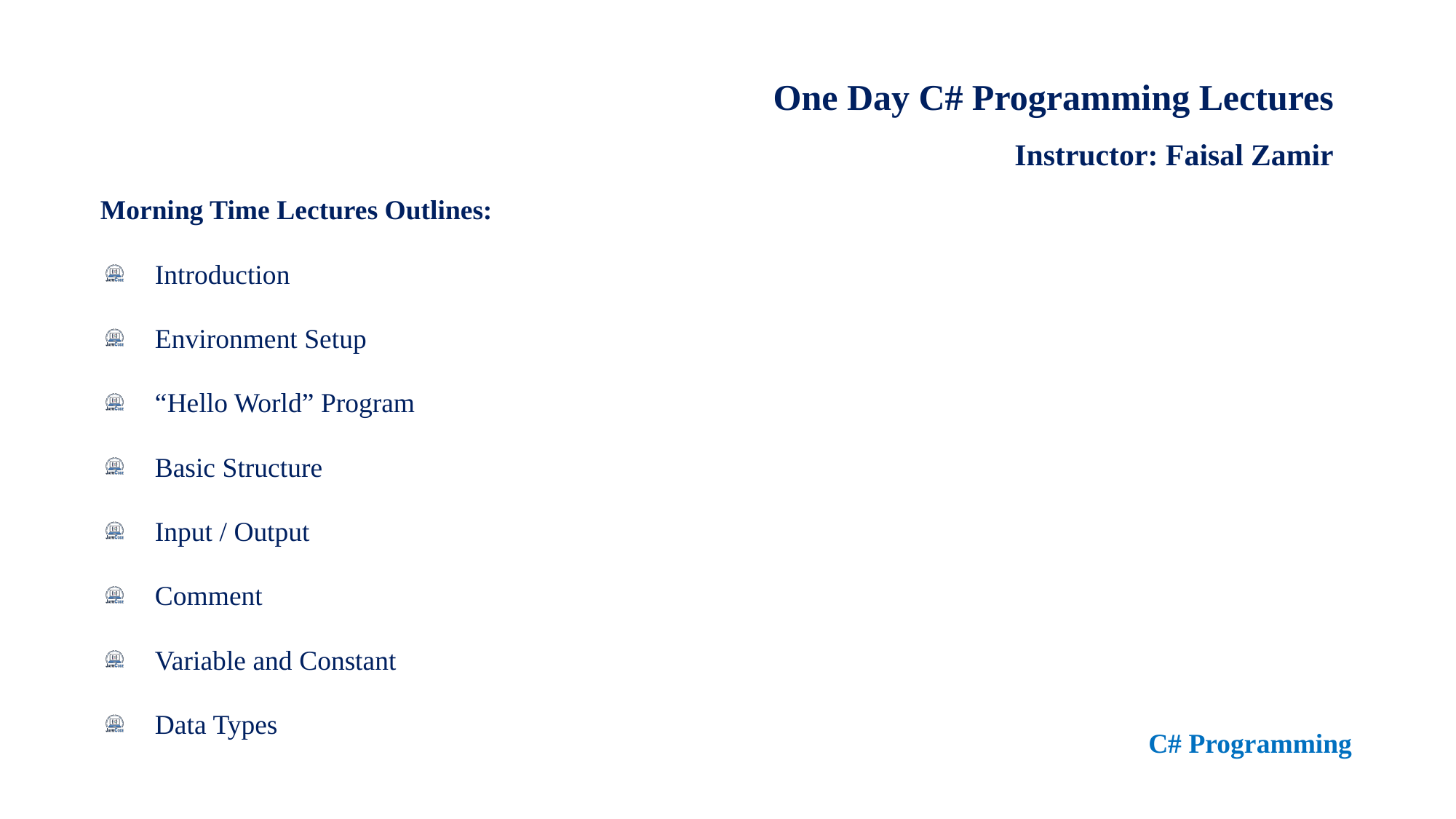

One Day C# Programming Lectures
Instructor: Faisal Zamir
Morning Time Lectures Outlines:
Introduction
Environment Setup
“Hello World” Program
Basic Structure
Input / Output
Comment
Variable and Constant
Data Types
C# Programming